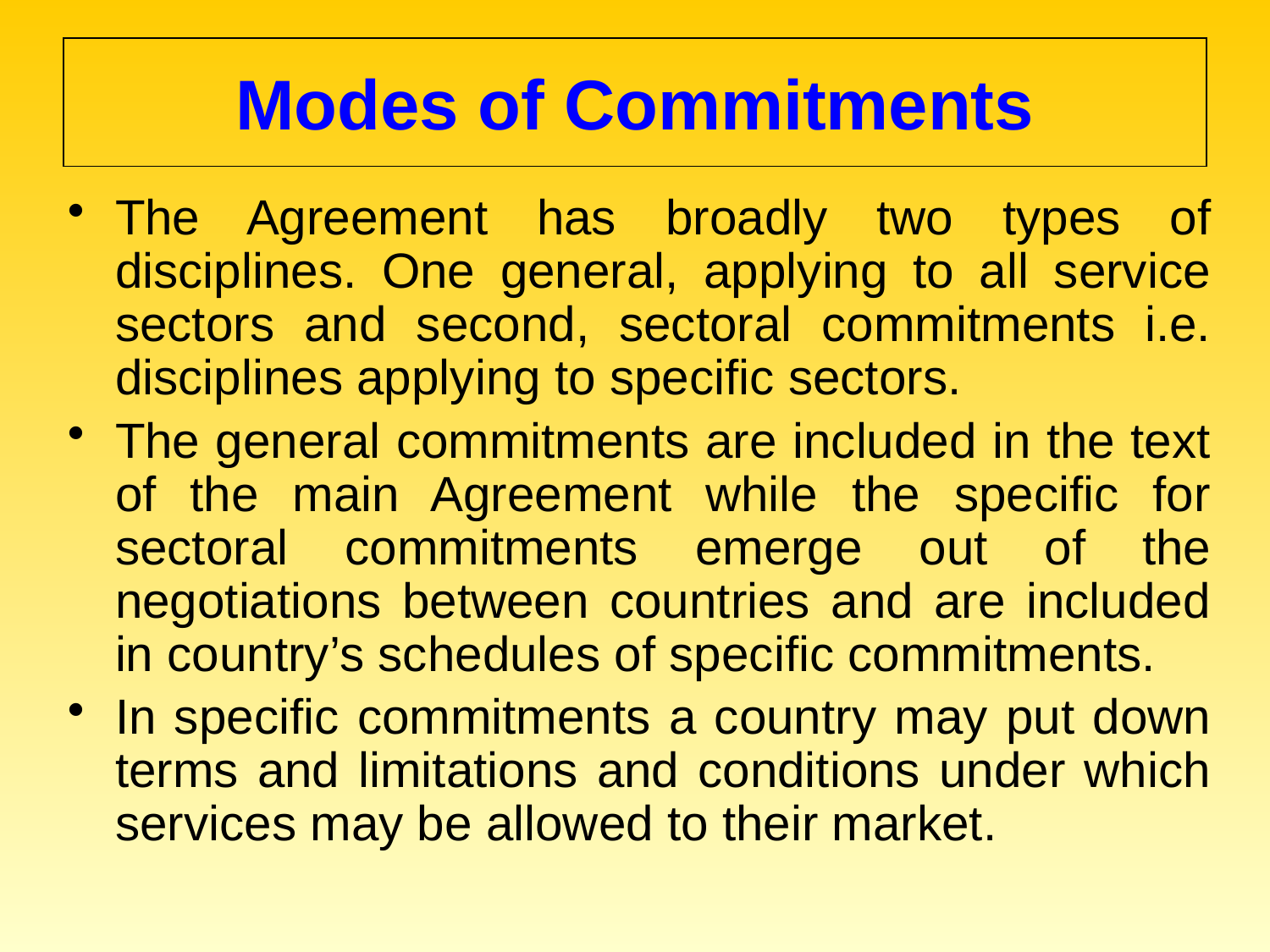

# Modes of Commitments
The Agreement has broadly two types of disciplines. One general, applying to all service sectors and second, sectoral commitments i.e. disciplines applying to specific sectors.
The general commitments are included in the text of the main Agreement while the specific for sectoral commitments emerge out of the negotiations between countries and are included in country’s schedules of specific commitments.
In specific commitments a country may put down terms and limitations and conditions under which services may be allowed to their market.